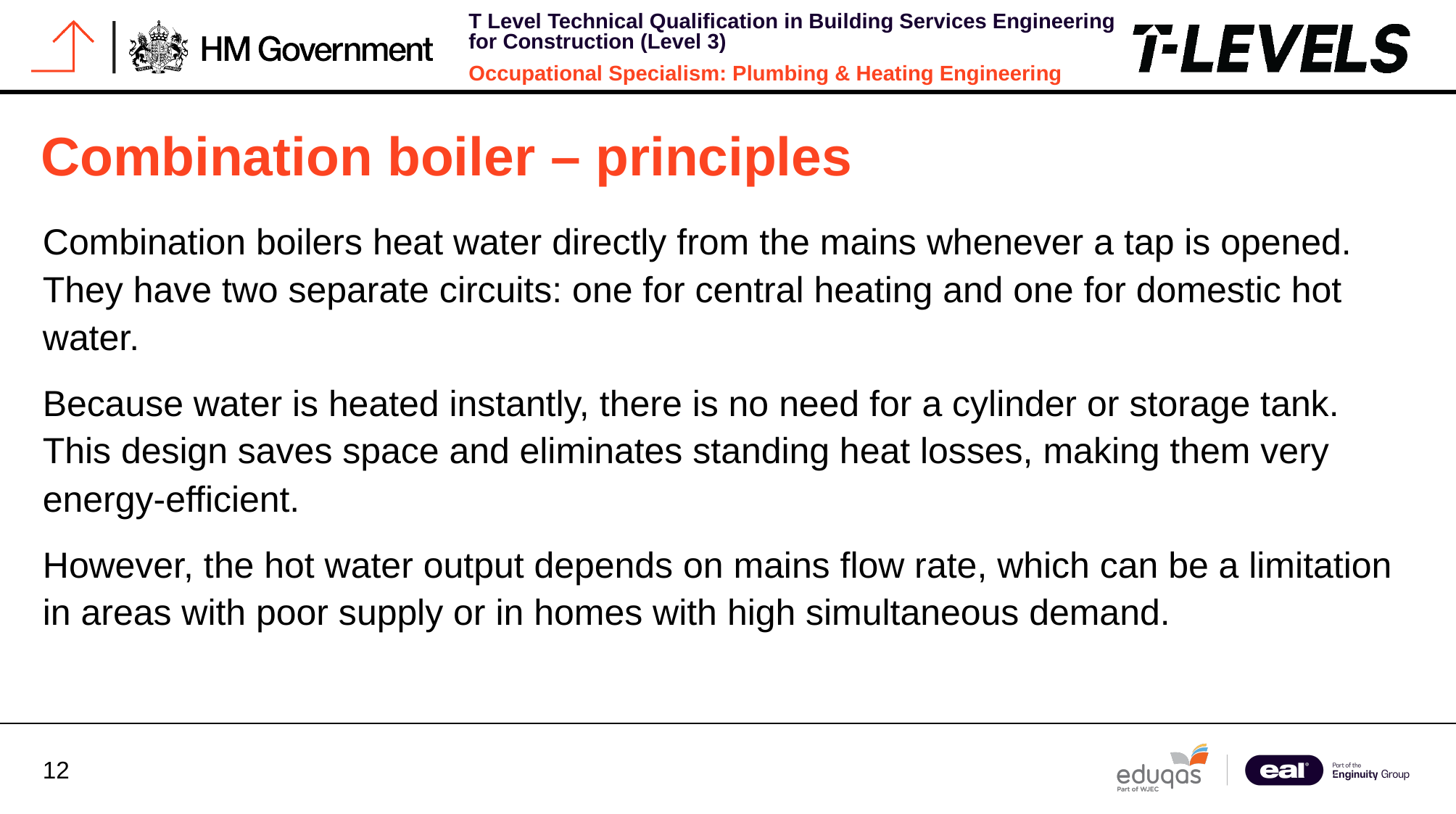

# Combination boiler – principles
Combination boilers heat water directly from the mains whenever a tap is opened. They have two separate circuits: one for central heating and one for domestic hot water.
Because water is heated instantly, there is no need for a cylinder or storage tank. This design saves space and eliminates standing heat losses, making them very energy-efficient.
However, the hot water output depends on mains flow rate, which can be a limitation in areas with poor supply or in homes with high simultaneous demand.